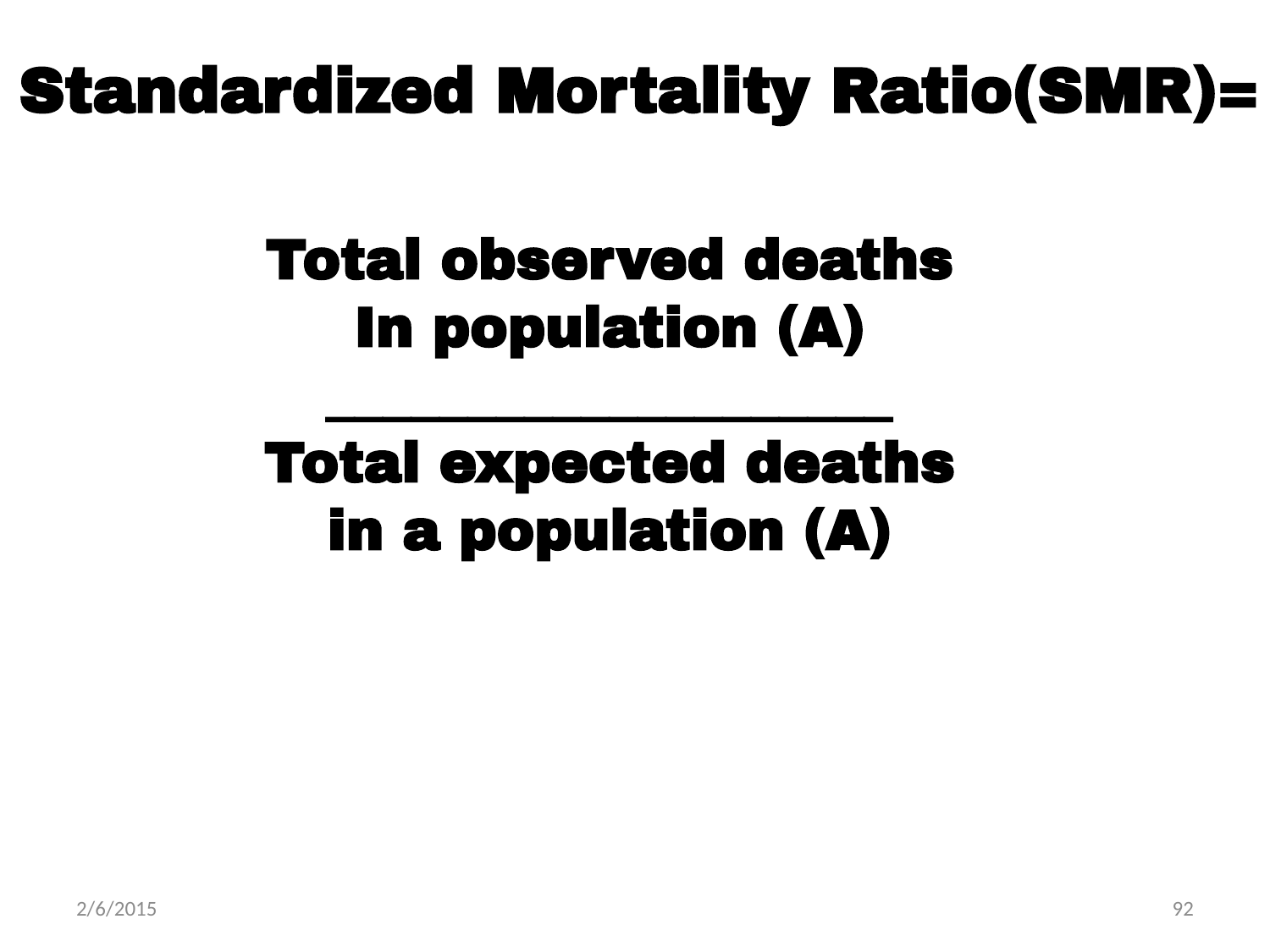

Standardized Mortality Ratio(SMR)=
Total observed deaths
In population (A)
____________________
Total expected deaths
in a population (A)
2/6/2015
92